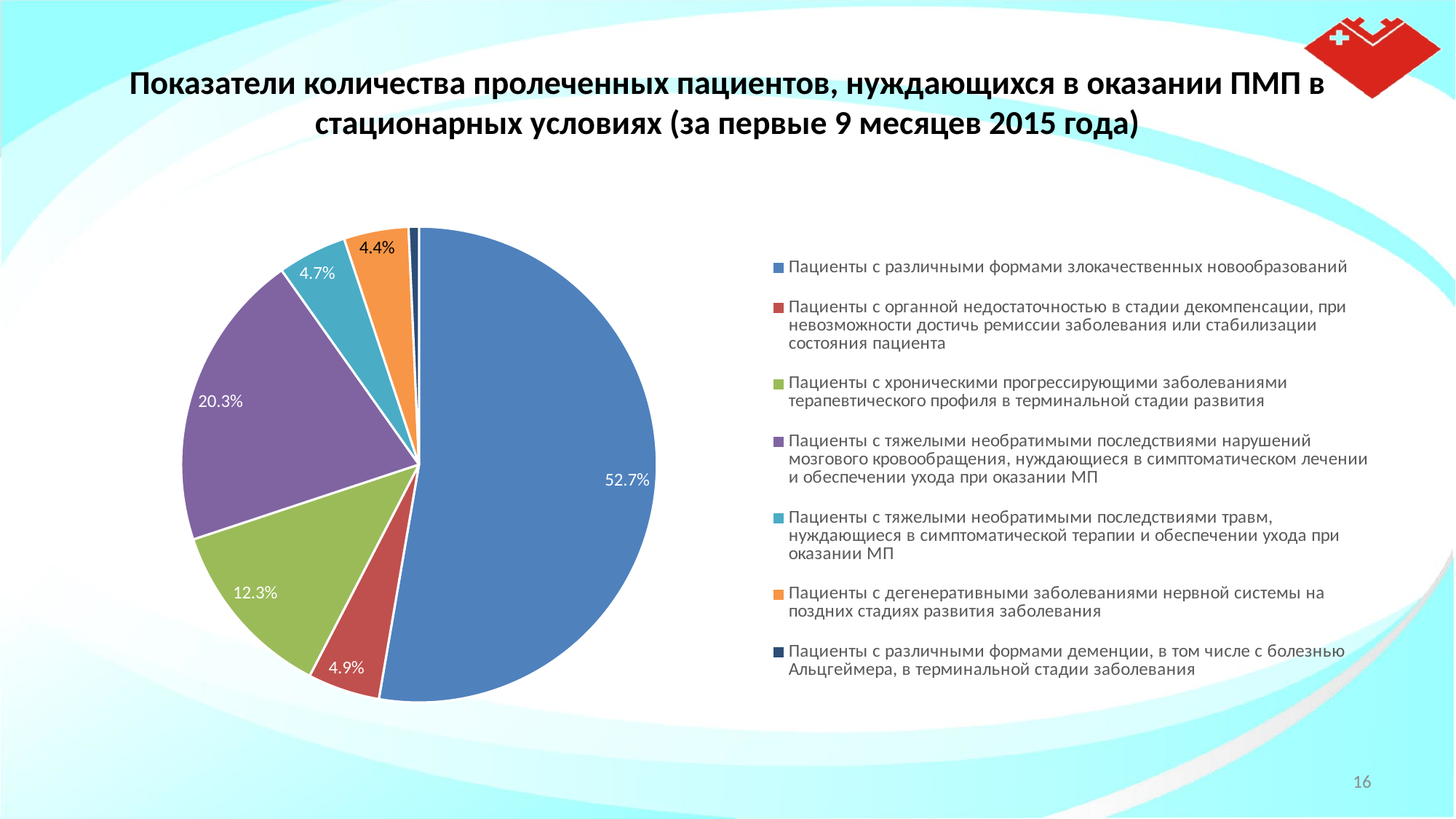

# Показатели количества пролеченных пациентов, нуждающихся в оказании ПМП в стационарных условиях (за первые 9 месяцев 2015 года)

### Chart

| Category | % |
|---|---|
| Пациенты с различными формами злокачественных новообразований | 0.527 |
| Пациенты с органной недостаточностью в стадии декомпенсации, при невозможности достичь ремиссии заболевания или стабилизации состояния пациента | 0.049 |
| Пациенты с хроническими прогрессирующими заболеваниями терапевтического профиля в терминальной стадии развития | 0.123 |
| Пациенты с тяжелыми необратимыми последствиями нарушений мозгового кровообращения, нуждающиеся в симптоматическом лечении и обеспечении ухода при оказании МП | 0.203 |
| Пациенты с тяжелыми необратимыми последствиями травм, нуждающиеся в симптоматической терапии и обеспечении ухода при оказании МП | 0.047 |
| Пациенты с дегенеративными заболеваниями нервной системы на поздних стадиях развития заболевания | 0.044 |
| Пациенты с различными формами деменции, в том числе с болезнью Альцгеймера, в терминальной стадии заболевания | 0.007 |
16